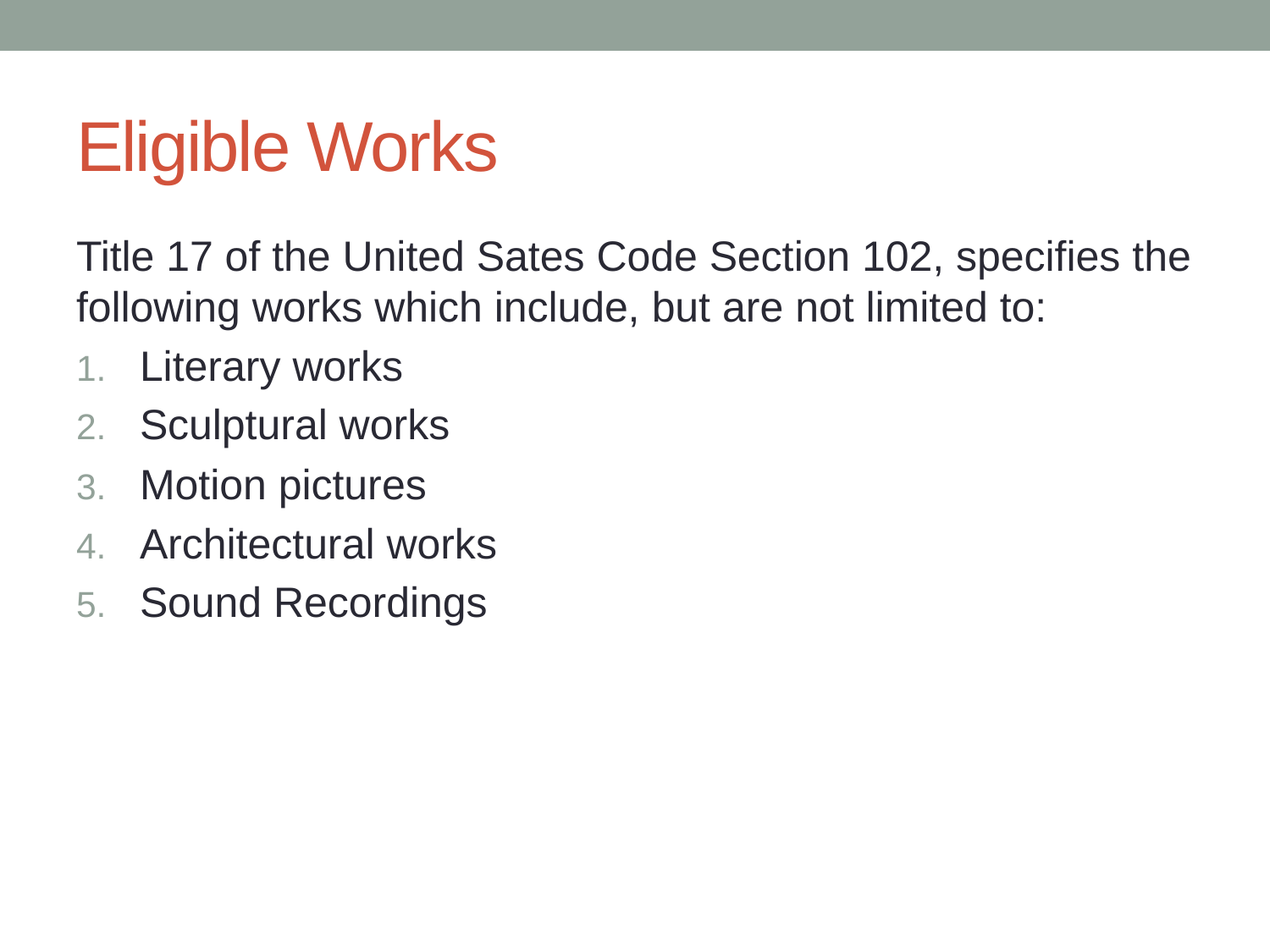

# Eligible Works
Title 17 of the United Sates Code Section 102, specifies the following works which include, but are not limited to:
Literary works
Sculptural works
Motion pictures
Architectural works
Sound Recordings